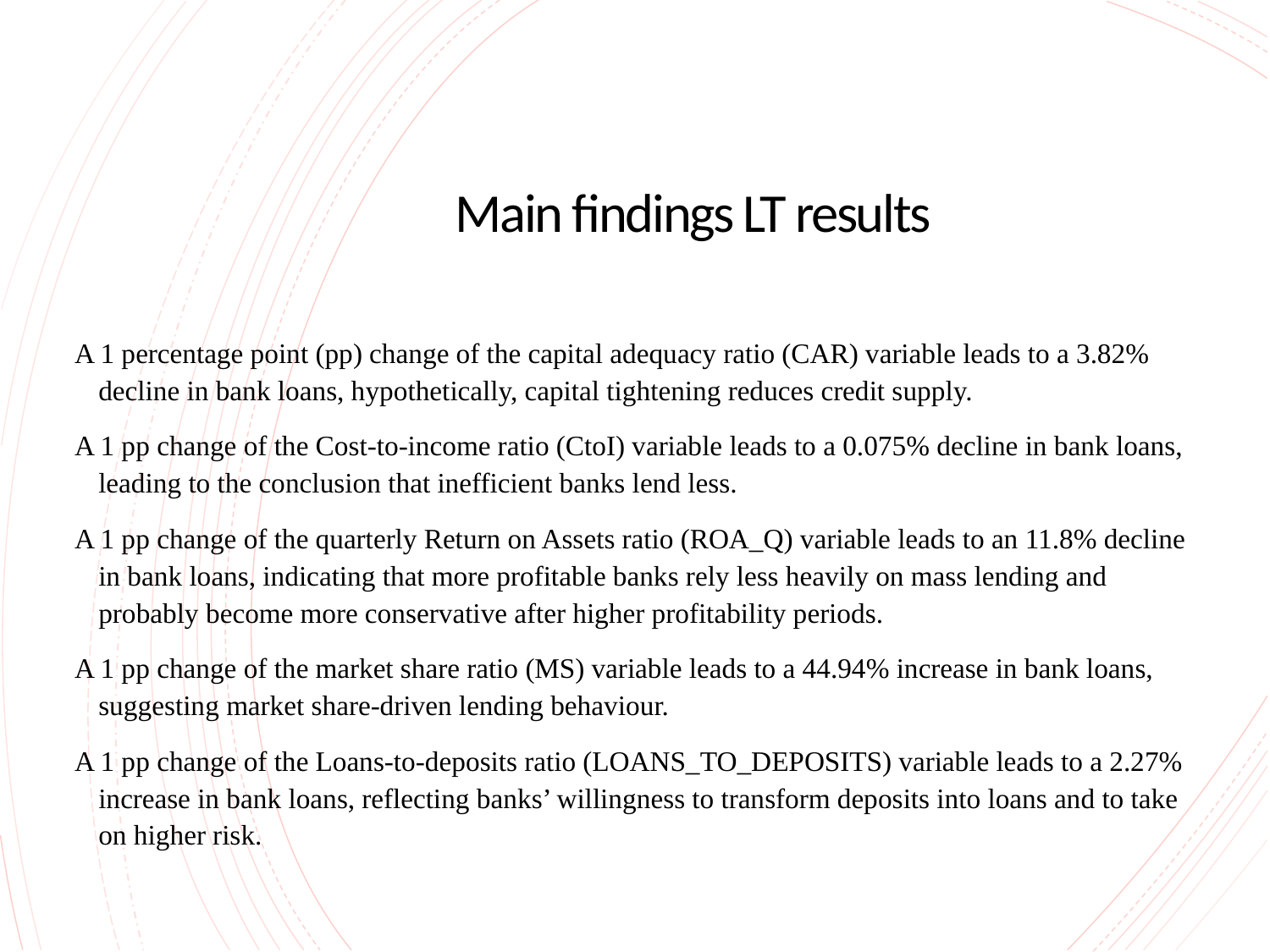

# Main findings LT results
A 1 percentage point (pp) change of the capital adequacy ratio (CAR) variable leads to a 3.82% decline in bank loans, hypothetically, capital tightening reduces credit supply.
A 1 pp change of the Cost-to-income ratio (CtoI) variable leads to a 0.075% decline in bank loans, leading to the conclusion that inefficient banks lend less.
A 1 pp change of the quarterly Return on Assets ratio (ROA_Q) variable leads to an 11.8% decline in bank loans, indicating that more profitable banks rely less heavily on mass lending and probably become more conservative after higher profitability periods.
A 1 pp change of the market share ratio (MS) variable leads to a 44.94% increase in bank loans, suggesting market share-driven lending behaviour.
A 1 pp change of the Loans-to-deposits ratio (LOANS_TO_DEPOSITS) variable leads to a 2.27% increase in bank loans, reflecting banks’ willingness to transform deposits into loans and to take on higher risk.